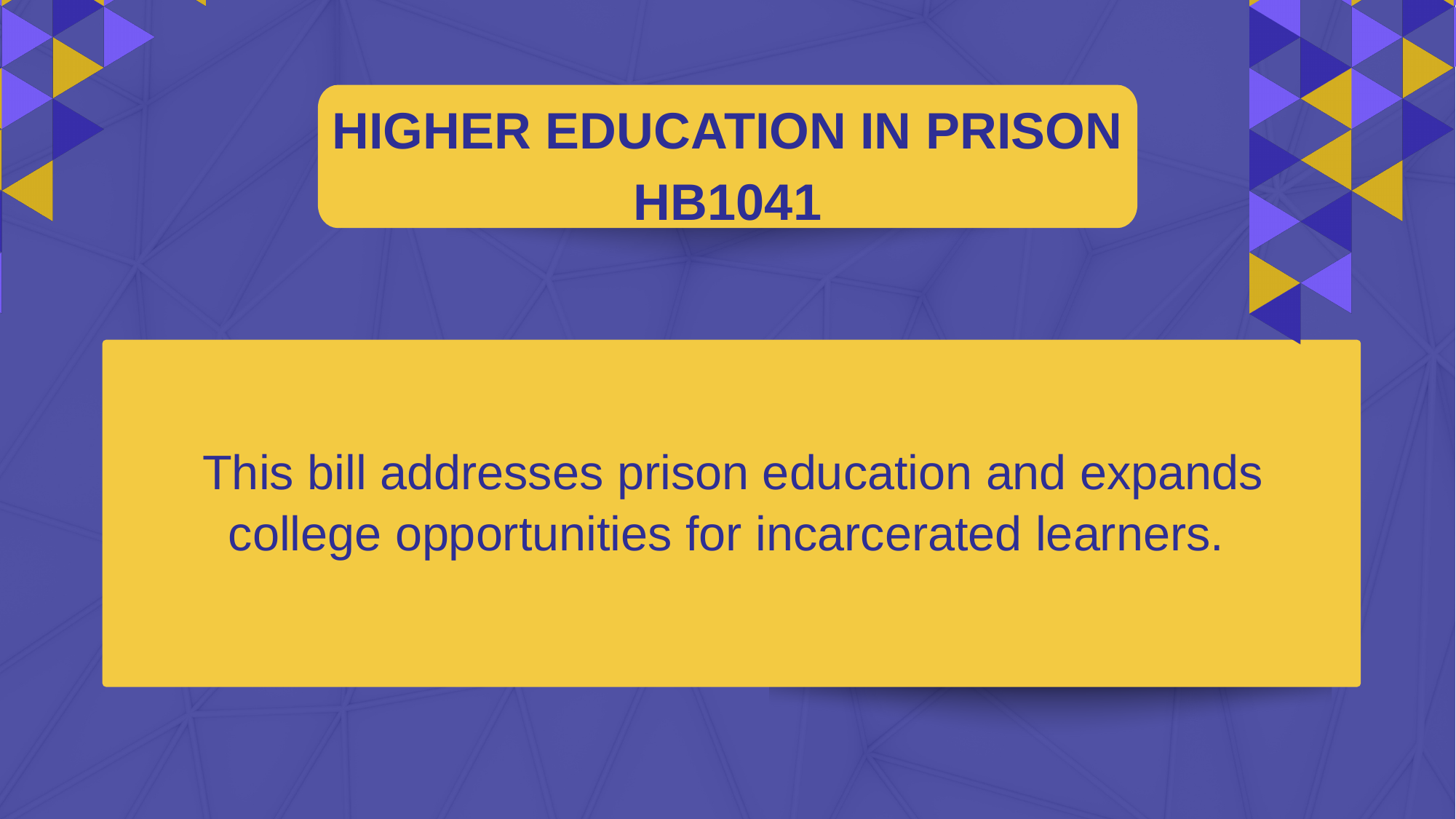

HIGHER EDUCATION IN PRISON
HB1041

This bill addresses prison education and expands college opportunities for incarcerated learners.